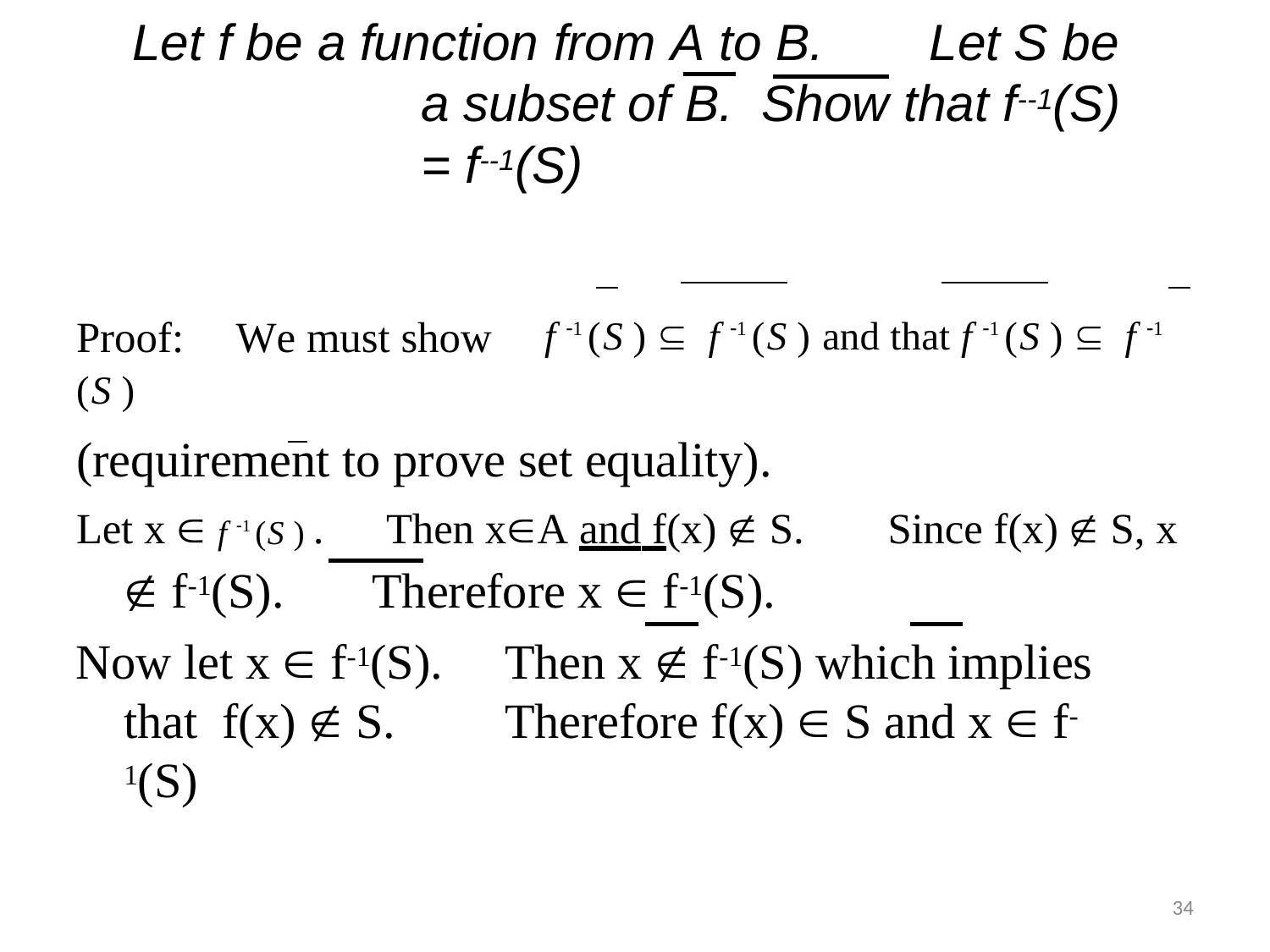

# Let f be a function from A to B.	Let S be a subset of B.  Show that f--1(S) = f--1(S)

Proof:	We must show	f −1 (S ) ⊆  f −1 (S ) and that	f −1 (S ) ⊆  f −1 (S )
(requirement to prove set equality).
Let x ∈ f −1 (S ) .	Then x∈A and f(x) ∉ S.	Since f(x) ∉ S, x
∉ f-1(S).	Therefore x ∈ f-1(S).
Now let x ∈ f-1(S).	Then x ∉ f-1(S) which implies that  f(x) ∉ S.	Therefore f(x) ∈ S and x ∈ f-1(S)

34